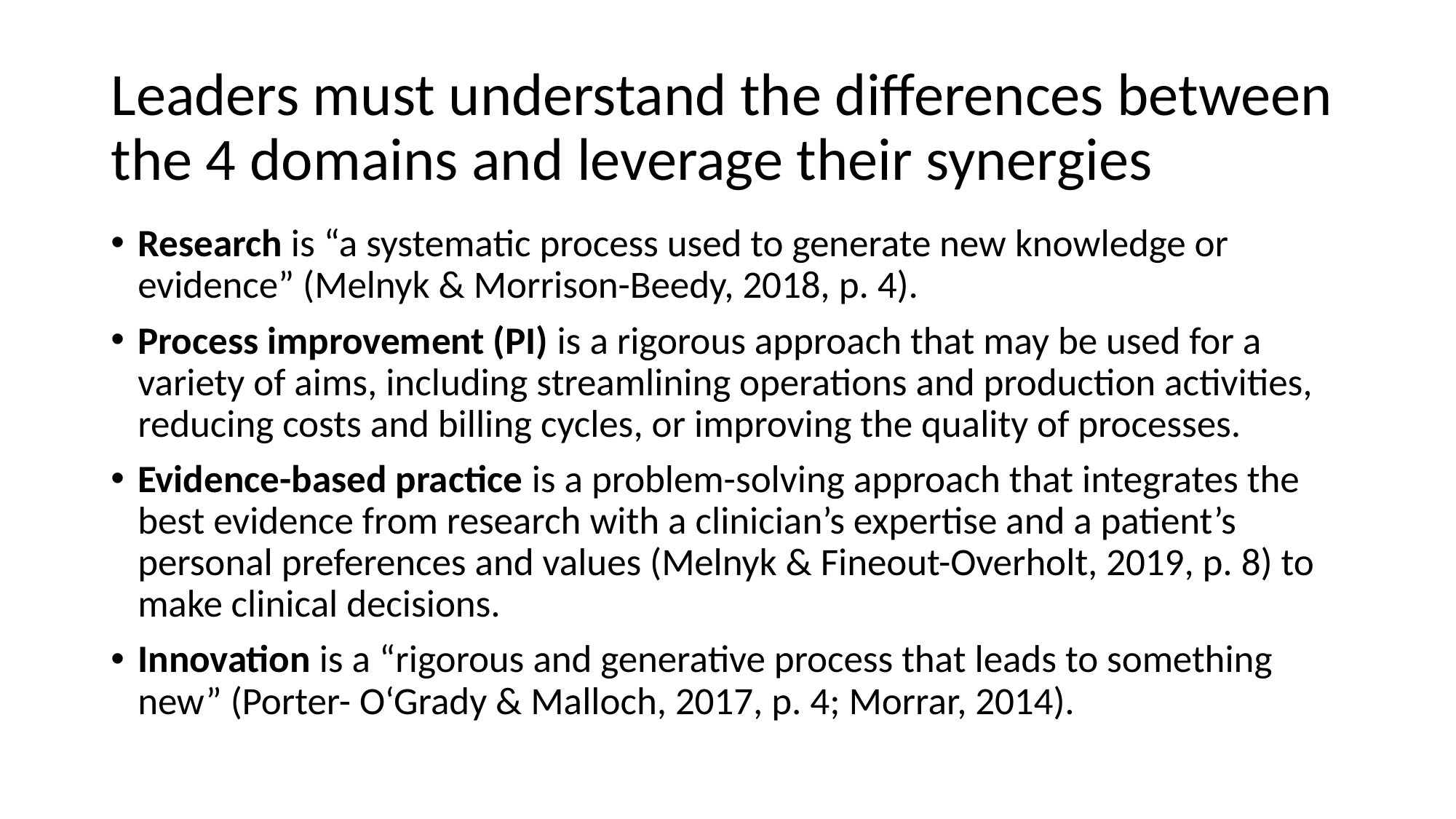

# Leaders must understand the differences between the 4 domains and leverage their synergies
Research is “a systematic process used to generate new knowledge or evidence” (Melnyk & Morrison-Beedy, 2018, p. 4).
Process improvement (PI) is a rigorous approach that may be used for a variety of aims, including streamlining operations and production activities, reducing costs and billing cycles, or improving the quality of processes.
Evidence-based practice is a problem-solving approach that integrates the best evidence from research with a clinician’s expertise and a patient’s personal preferences and values (Melnyk & Fineout-Overholt, 2019, p. 8) to make clinical decisions.
Innovation is a “rigorous and generative process that leads to something new” (Porter- O‘Grady & Malloch, 2017, p. 4; Morrar, 2014).